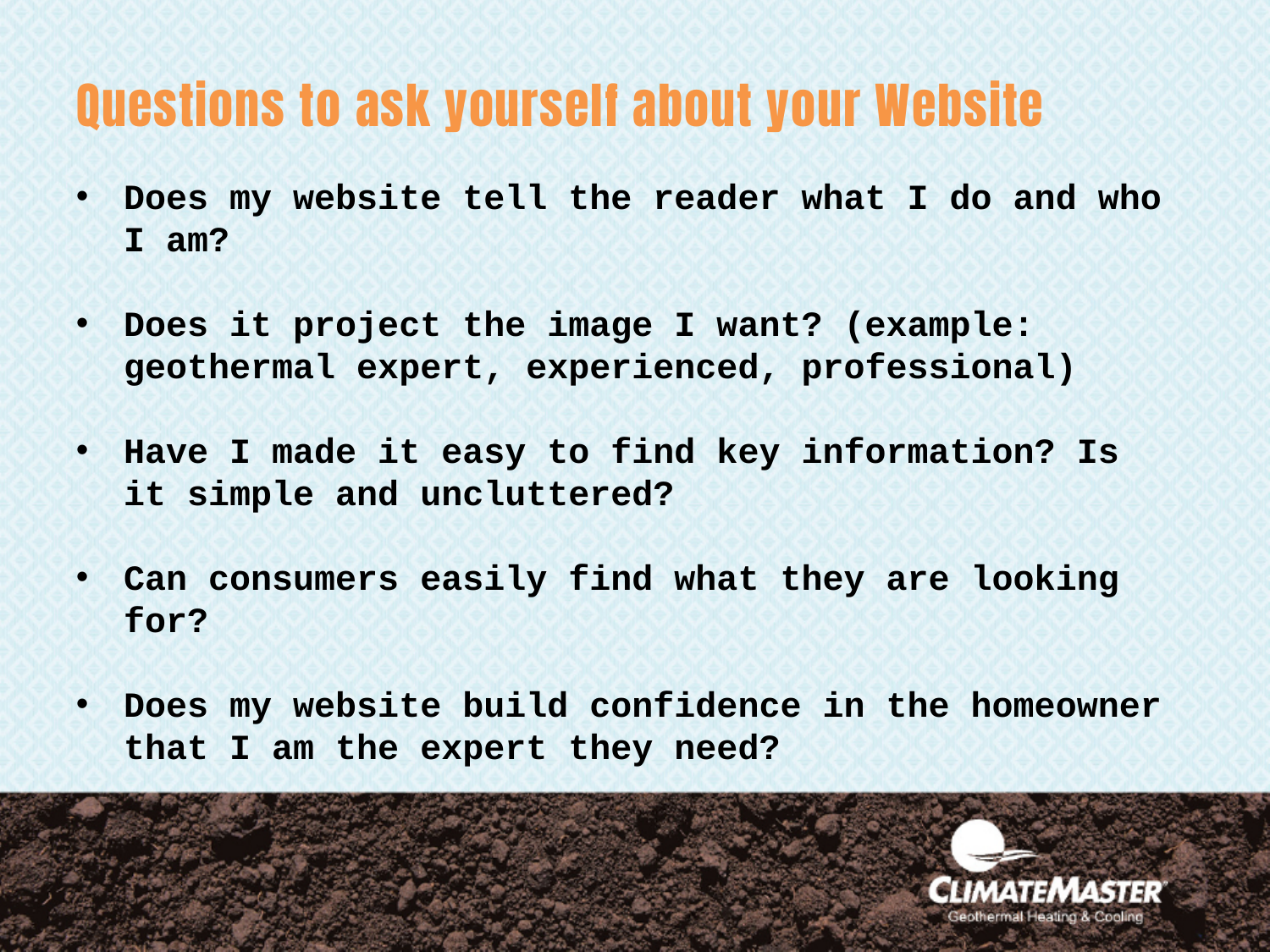

# Questions to ask yourself about your Website
Does my website tell the reader what I do and who I am?

Does it project the image I want? (example: geothermal expert, experienced, professional)

Have I made it easy to find key information? Is it simple and uncluttered?

Can consumers easily find what they are looking for?

Does my website build confidence in the homeowner that I am the expert they need?